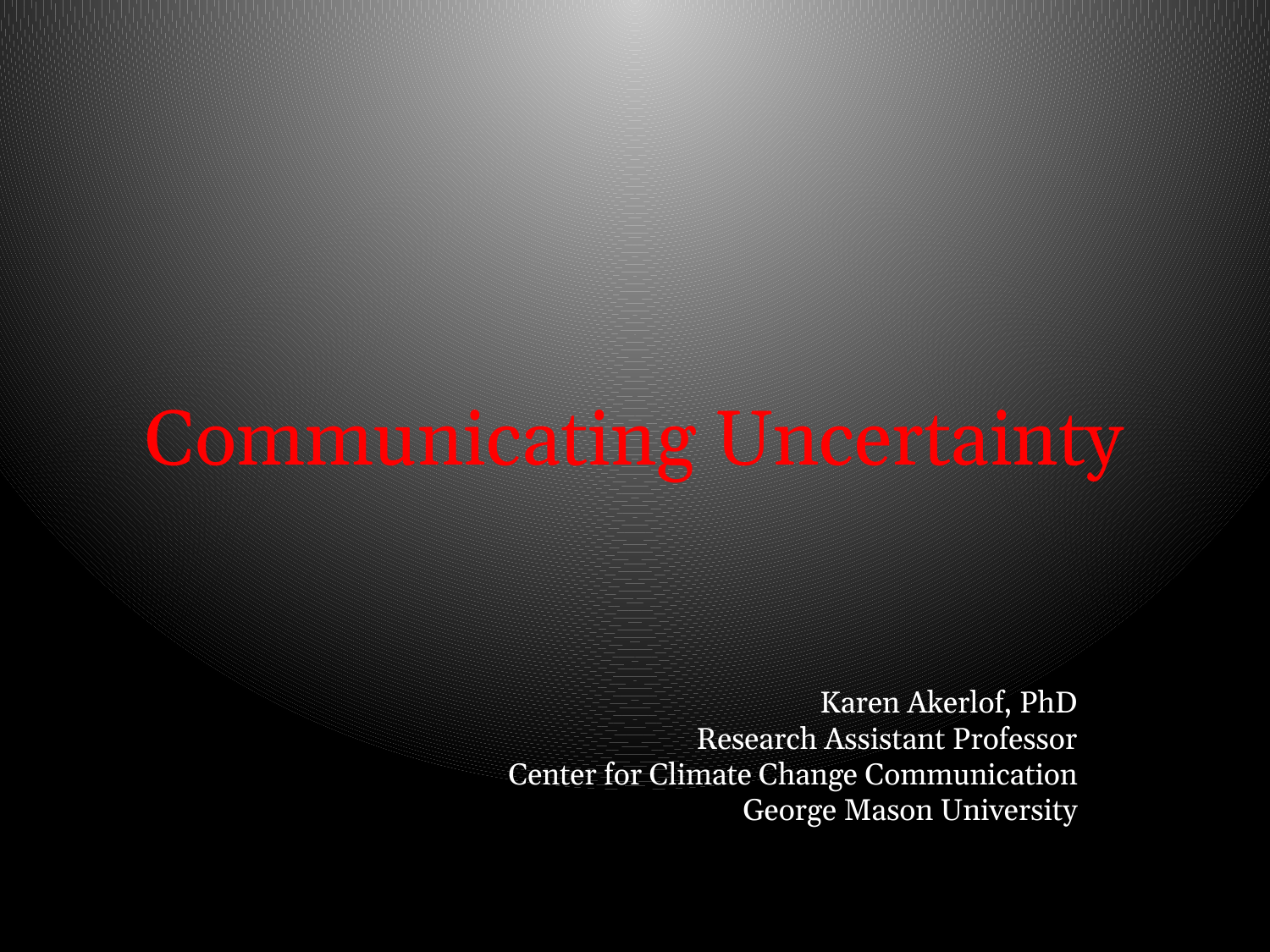

# Communicating Uncertainty
Karen Akerlof, PhD
Research Assistant Professor
Center for Climate Change Communication
George Mason University